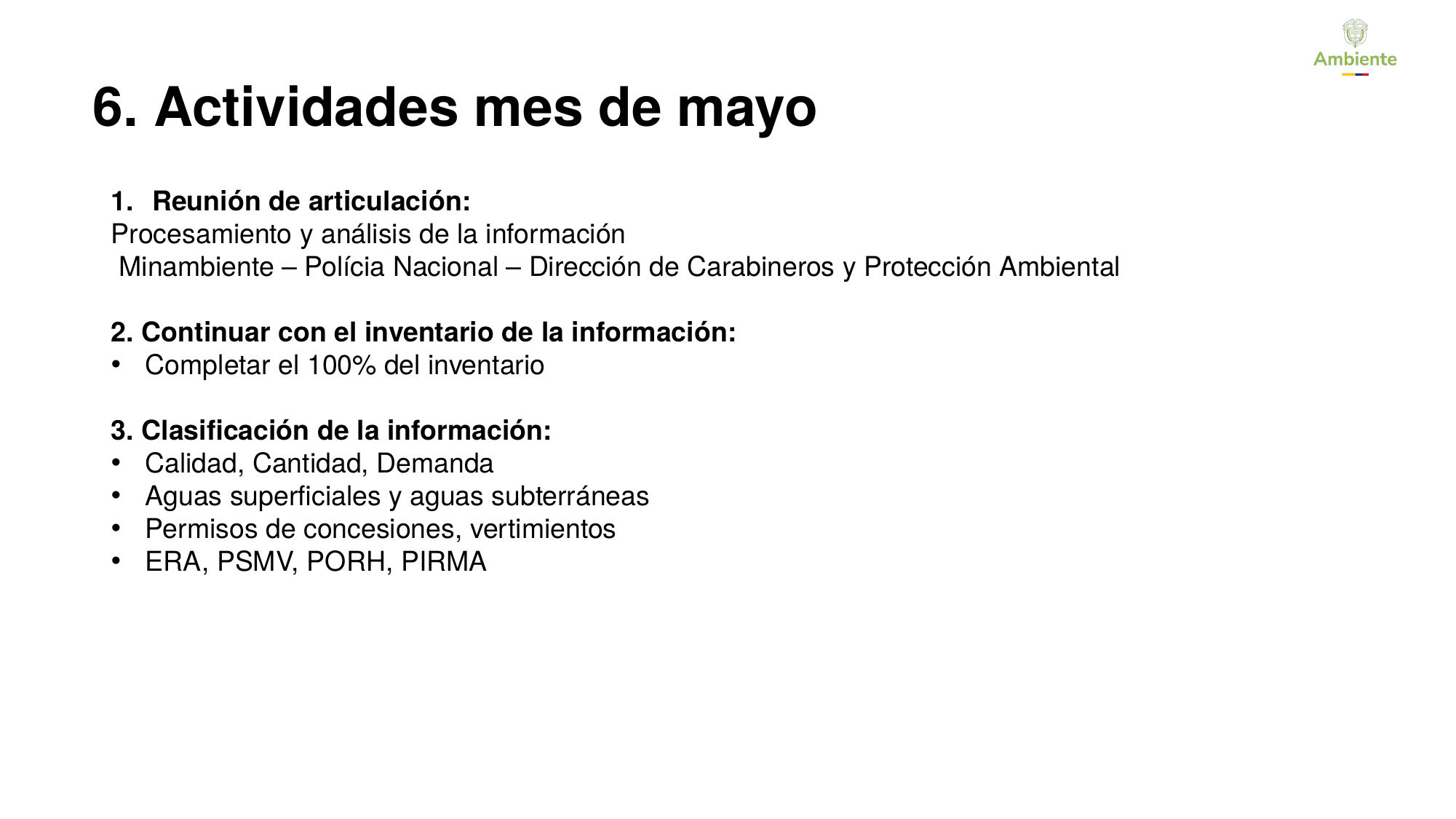

6. Actividades mes de mayo

Reunión de articulación:
Procesamiento y análisis de la información
 Minambiente – Polícia Nacional – Dirección de Carabineros y Protección Ambiental

2. Continuar con el inventario de la información:
Completar el 100% del inventario

3. Clasificación de la información:
Calidad, Cantidad, Demanda
Aguas superficiales y aguas subterráneas
Permisos de concesiones, vertimientos
ERA, PSMV, PORH, PIRMA